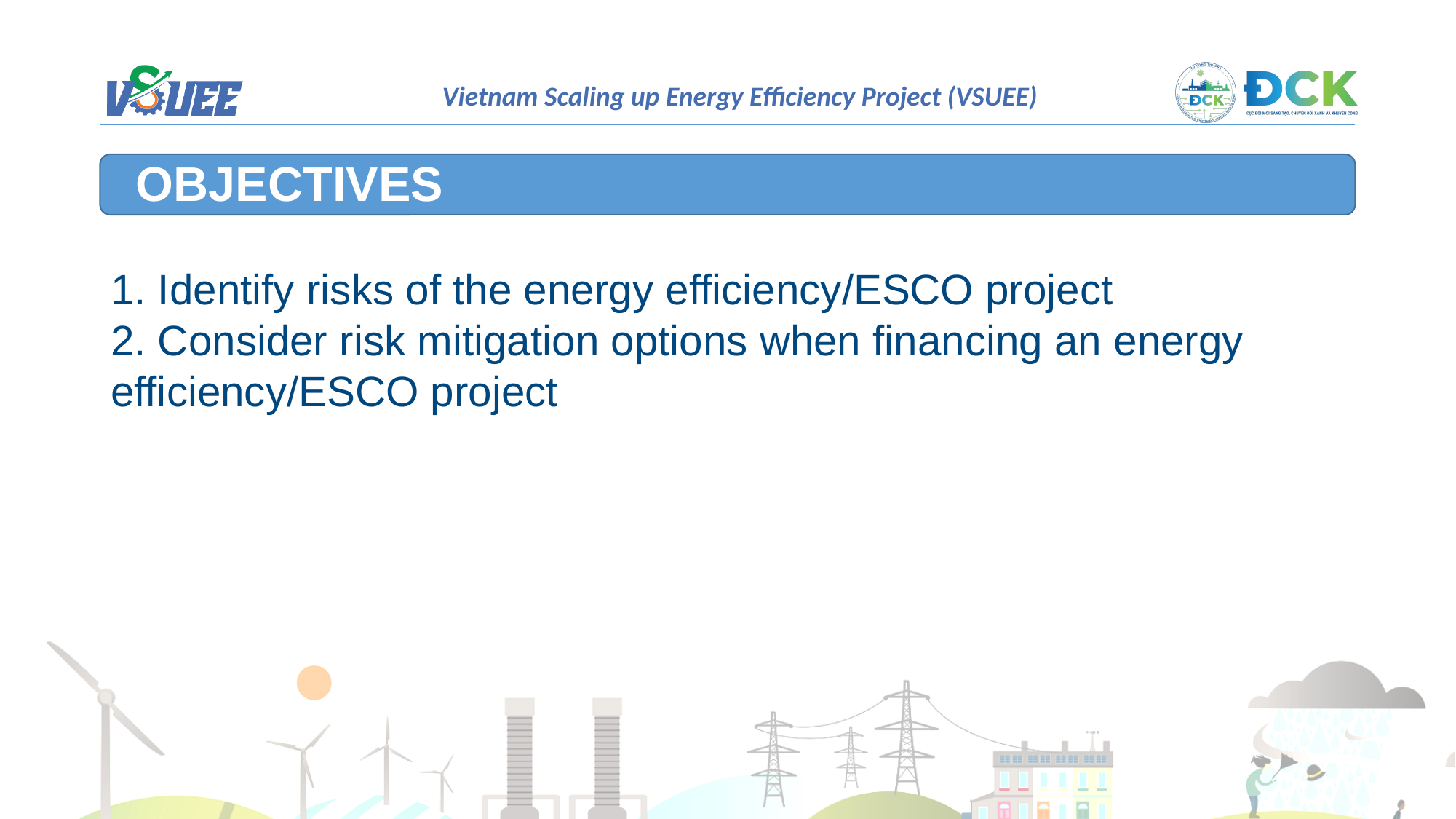

OBJECTIVES
1. Identify risks of the energy efficiency/ESCO project
2. Consider risk mitigation options when financing an energy efficiency/ESCO project